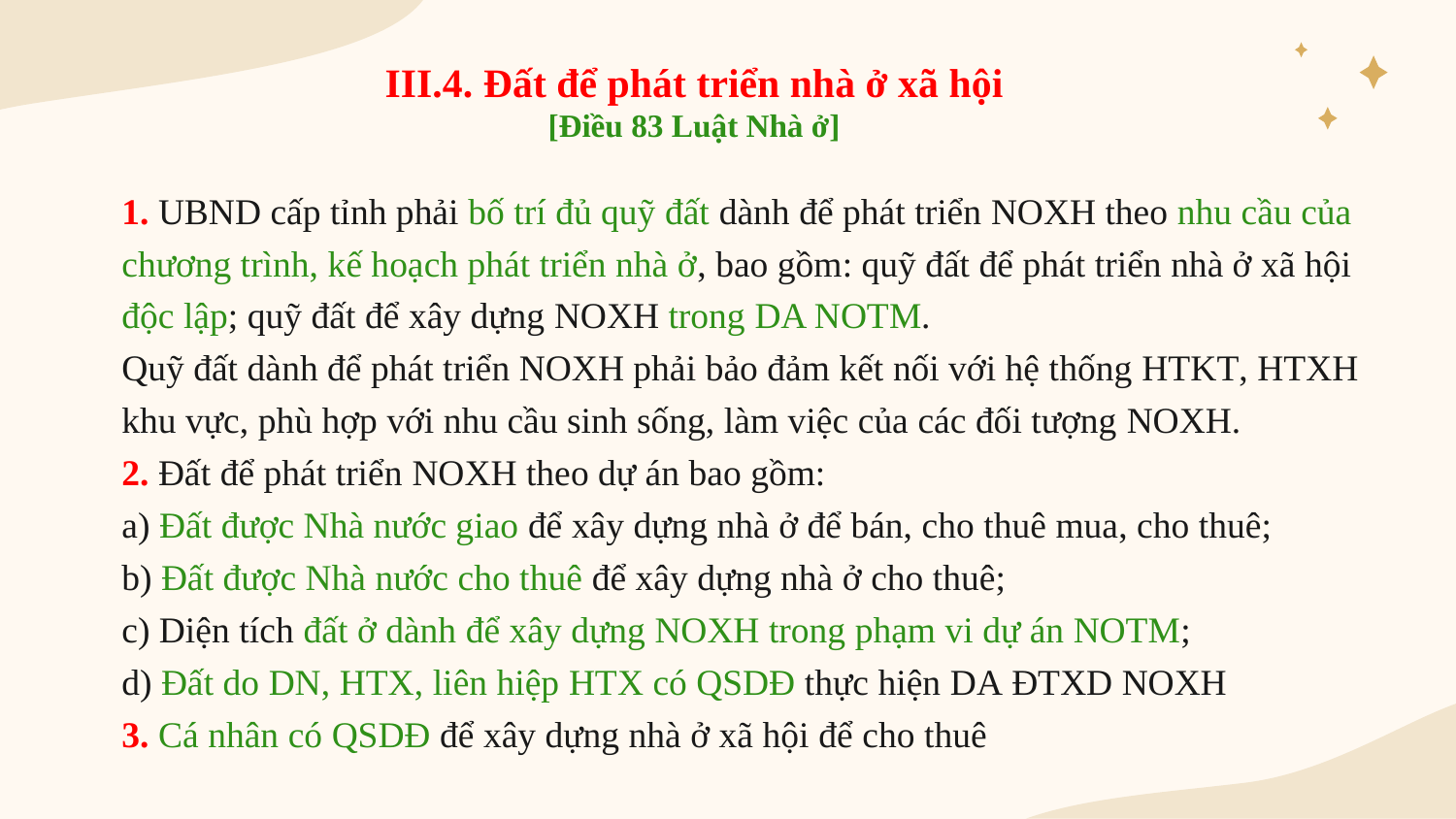

III.4. Đất để phát triển nhà ở xã hội
[Điều 83 Luật Nhà ở]

# 1. UBND cấp tỉnh phải bố trí đủ quỹ đất dành để phát triển NOXH theo nhu cầu của chương trình, kế hoạch phát triển nhà ở, bao gồm: quỹ đất để phát triển nhà ở xã hội độc lập; quỹ đất để xây dựng NOXH trong DA NOTM. Quỹ đất dành để phát triển NOXH phải bảo đảm kết nối với hệ thống HTKT, HTXH khu vực, phù hợp với nhu cầu sinh sống, làm việc của các đối tượng NOXH. 2. Đất để phát triển NOXH theo dự án bao gồm: a) Đất được Nhà nước giao để xây dựng nhà ở để bán, cho thuê mua, cho thuê; b) Đất được Nhà nước cho thuê để xây dựng nhà ở cho thuê; c) Diện tích đất ở dành để xây dựng NOXH trong phạm vi dự án NOTM; d) Đất do DN, HTX, liên hiệp HTX có QSDĐ thực hiện DA ĐTXD NOXH 3. Cá nhân có QSDĐ để xây dựng nhà ở xã hội để cho thuê